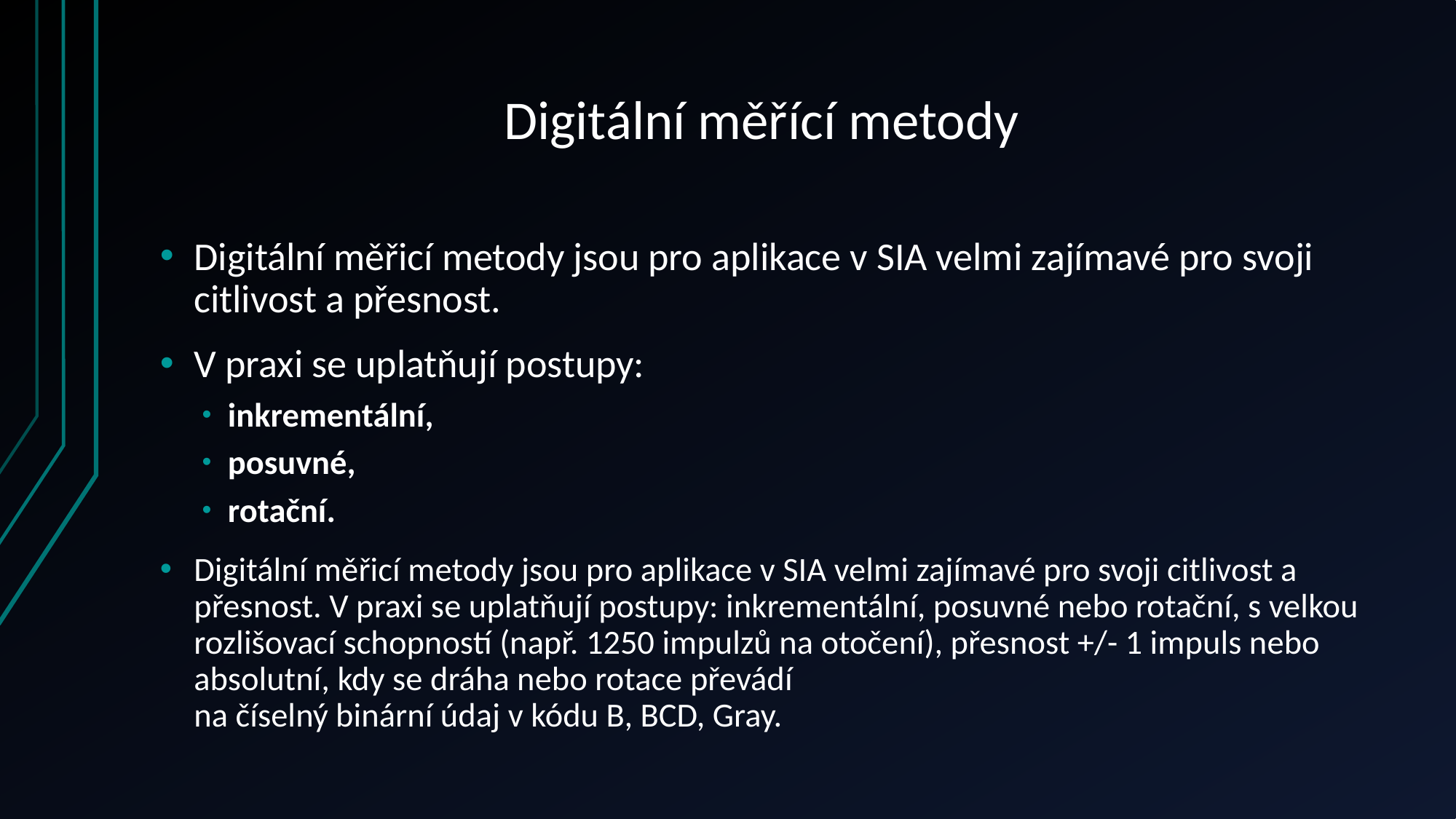

# Digitální měřící metody
Digitální měřicí metody jsou pro aplikace v SIA velmi zajímavé pro svoji citlivost a přesnost.
V praxi se uplatňují postupy:
inkrementální,
posuvné,
rotační.
Digitální měřicí metody jsou pro aplikace v SIA velmi zajímavé pro svoji citlivost a přesnost. V praxi se uplatňují postupy: inkrementální, posuvné nebo rotační, s velkou rozlišovací schopností (např. 1250 impulzů na otočení), přesnost +/- 1 impuls nebo absolutní, kdy se dráha nebo rotace převádí
na číselný binární údaj v kódu B, BCD, Gray.